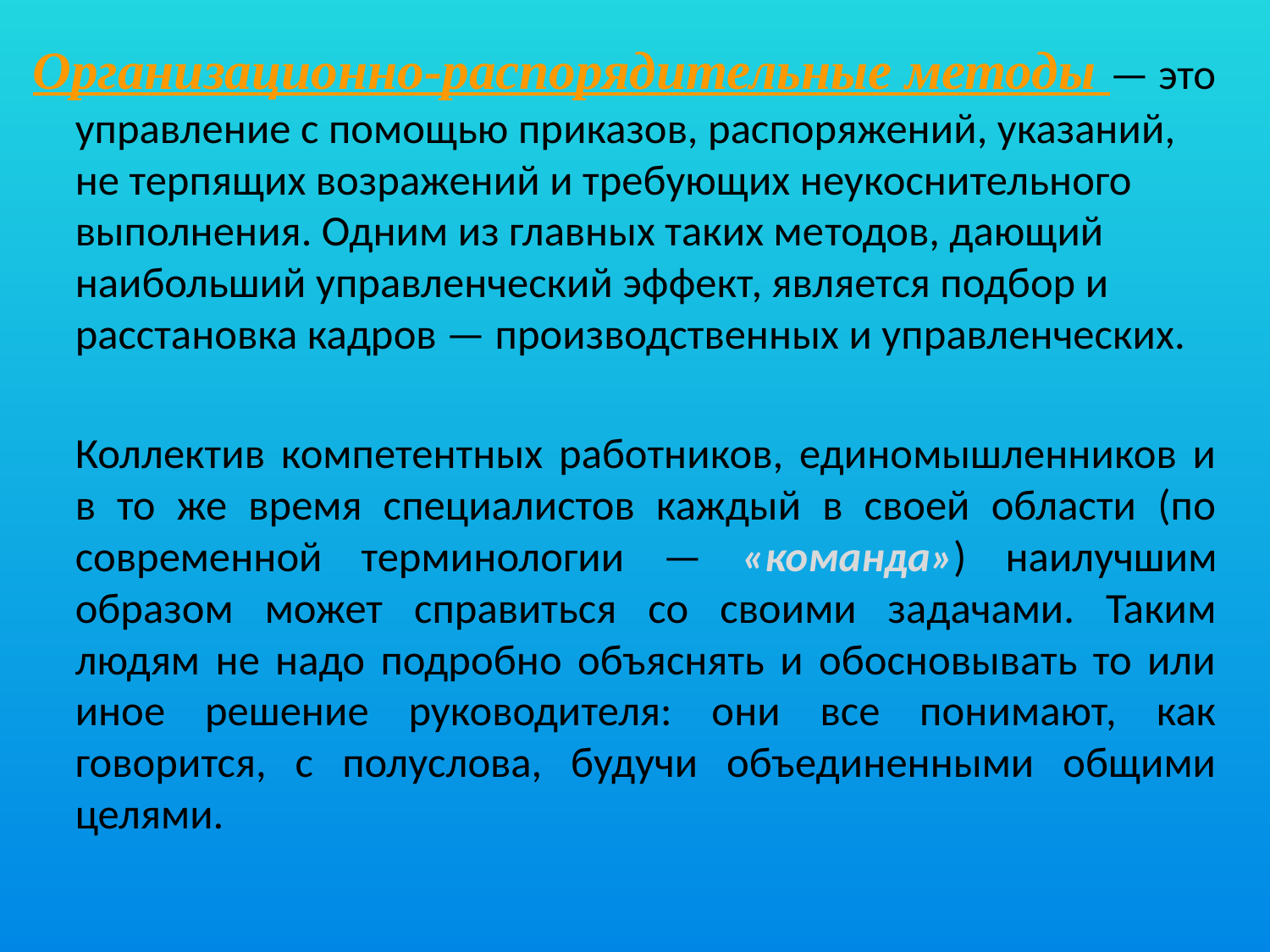

Организационно-распорядительные методы — это управление с помощью приказов, распоряжений, указаний, не терпящих возражений и требующих неукоснительного выполнения. Одним из главных таких ме­тодов, дающий наибольший управленческий эффект, является подбор и расстановка кадров — производственных и управленческих.

		Коллектив компетентных работников, единомышленников и в то же время специалистов каждый в своей области (по современной терминологии — «команда») наилучшим образом может справиться со своими задачами. Таким людям не надо подробно объяснять и обосновывать то или иное решение руководителя: они все понимают, как говорится, с полуслова, будучи объединенными общими целями.